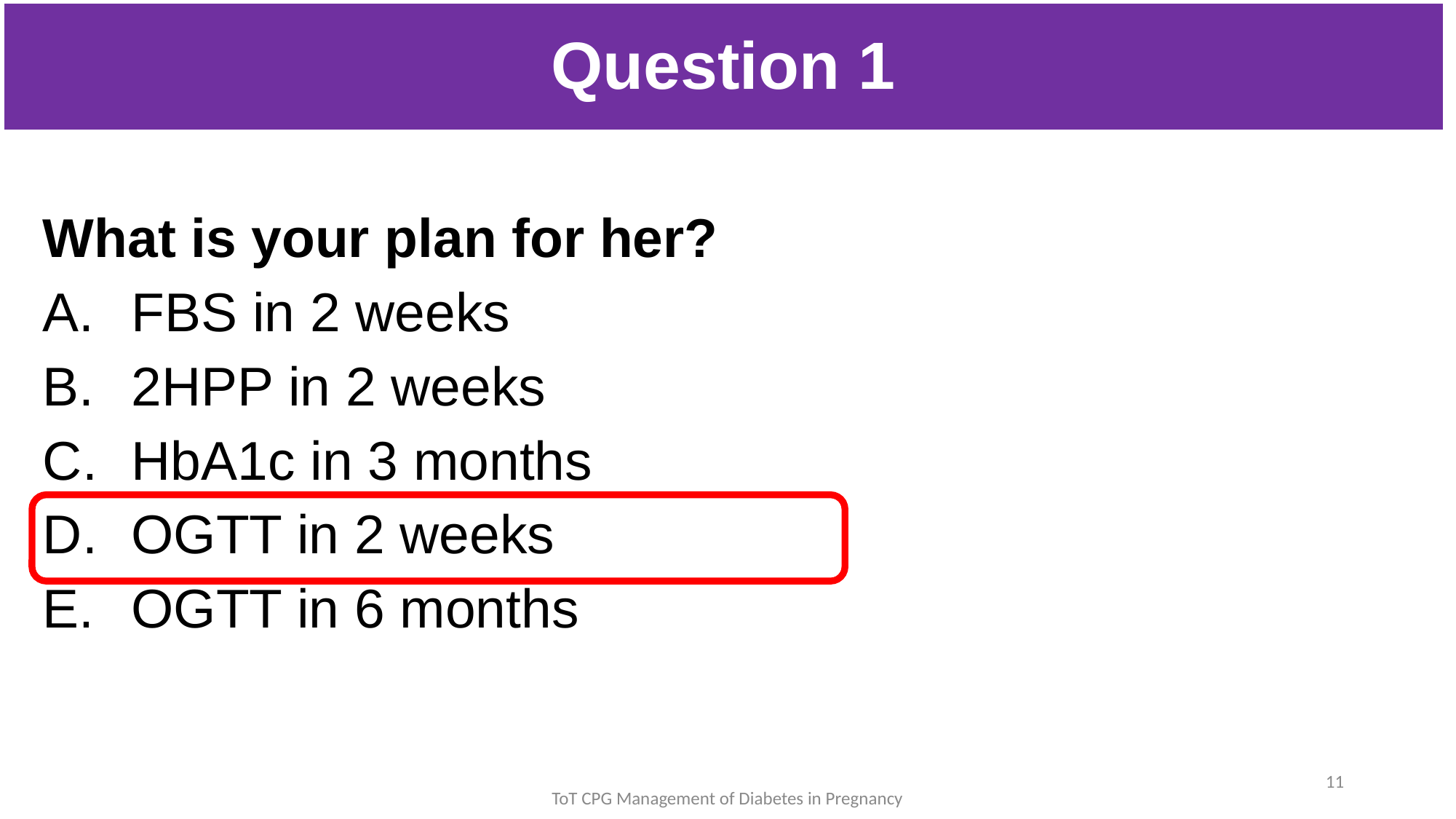

| Question 1 |
| --- |
What is your plan for her?
FBS in 2 weeks
2HPP in 2 weeks
HbA1c in 3 months
OGTT in 2 weeks
OGTT in 6 months

11
ToT CPG Management of Diabetes in Pregnancy